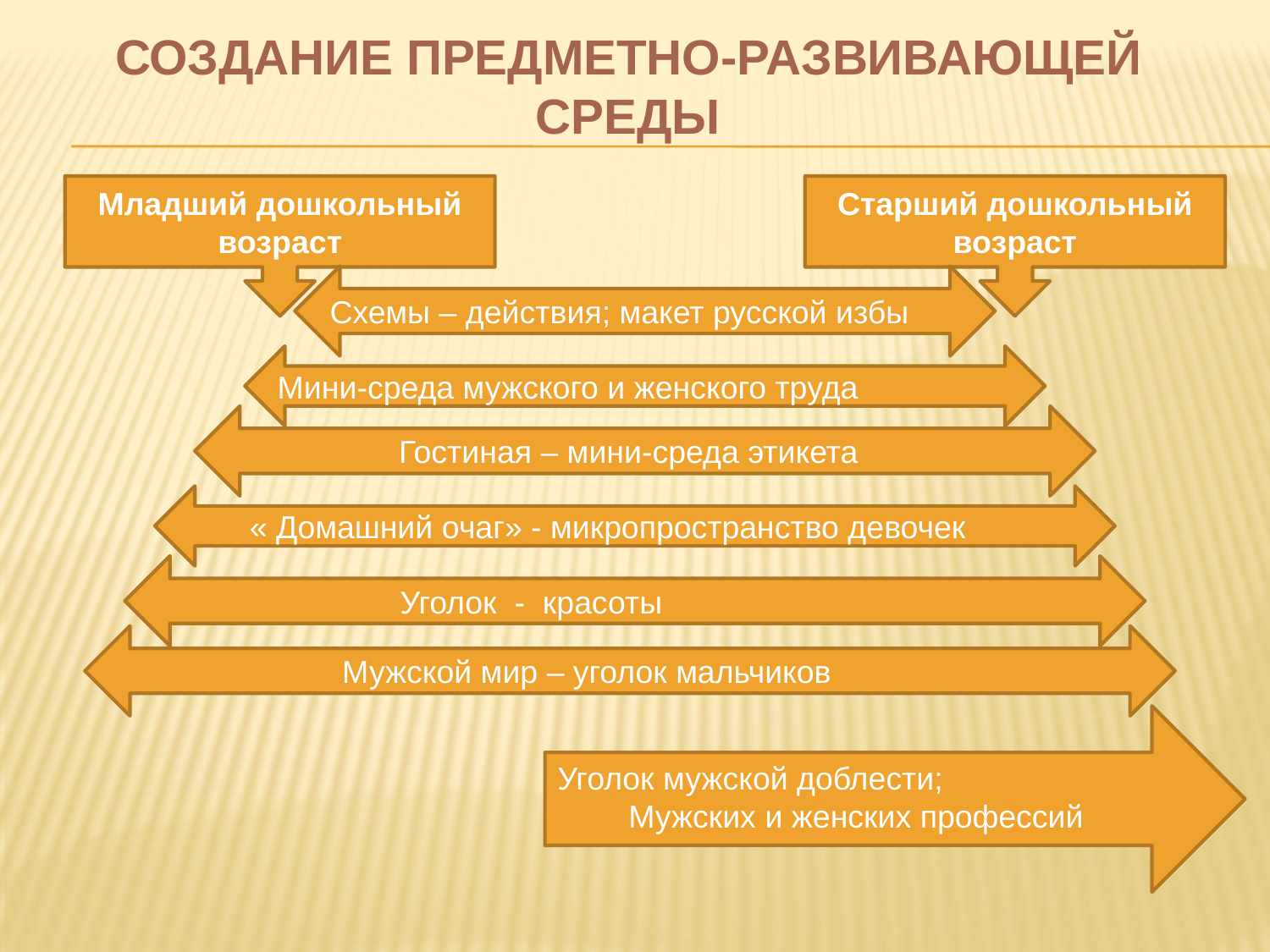

# Создание предметно-развивающей среды

Младший дошкольный возраст
Старший дошкольный возраст
Схемы – действия; макет русской избы
Мини-среда мужского и женского труда
                   Гостиная – мини-среда этикета
       « Домашний очаг» - микропространство девочек
                           Уголок  -  красоты
                         Мужской мир – уголок мальчиков
Уголок мужской доблести;
        Мужских и женских профессий